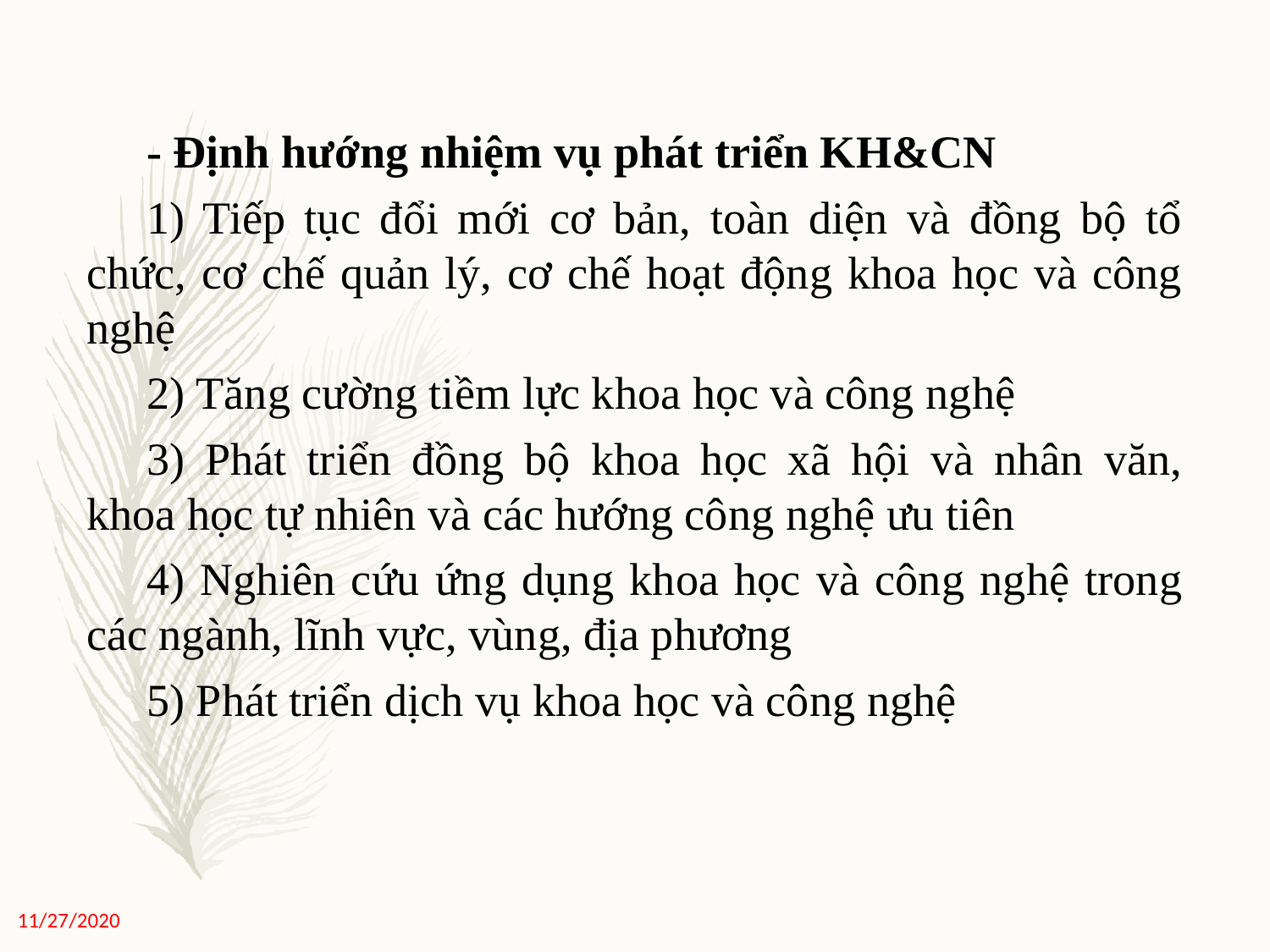

- Định hướng nhiệm vụ phát triển KH&CN
1) Tiếp tục đổi mới cơ bản, toàn diện và đồng bộ tổ chức, cơ chế quản lý, cơ chế hoạt động khoa học và công nghệ
2) Tăng cường tiềm lực khoa học và công nghệ
3) Phát triển đồng bộ khoa học xã hội và nhân văn, khoa học tự nhiên và các hướng công nghệ ưu tiên
4) Nghiên cứu ứng dụng khoa học và công nghệ trong các ngành, lĩnh vực, vùng, địa phương
5) Phát triển dịch vụ khoa học và công nghệ
11/27/2020